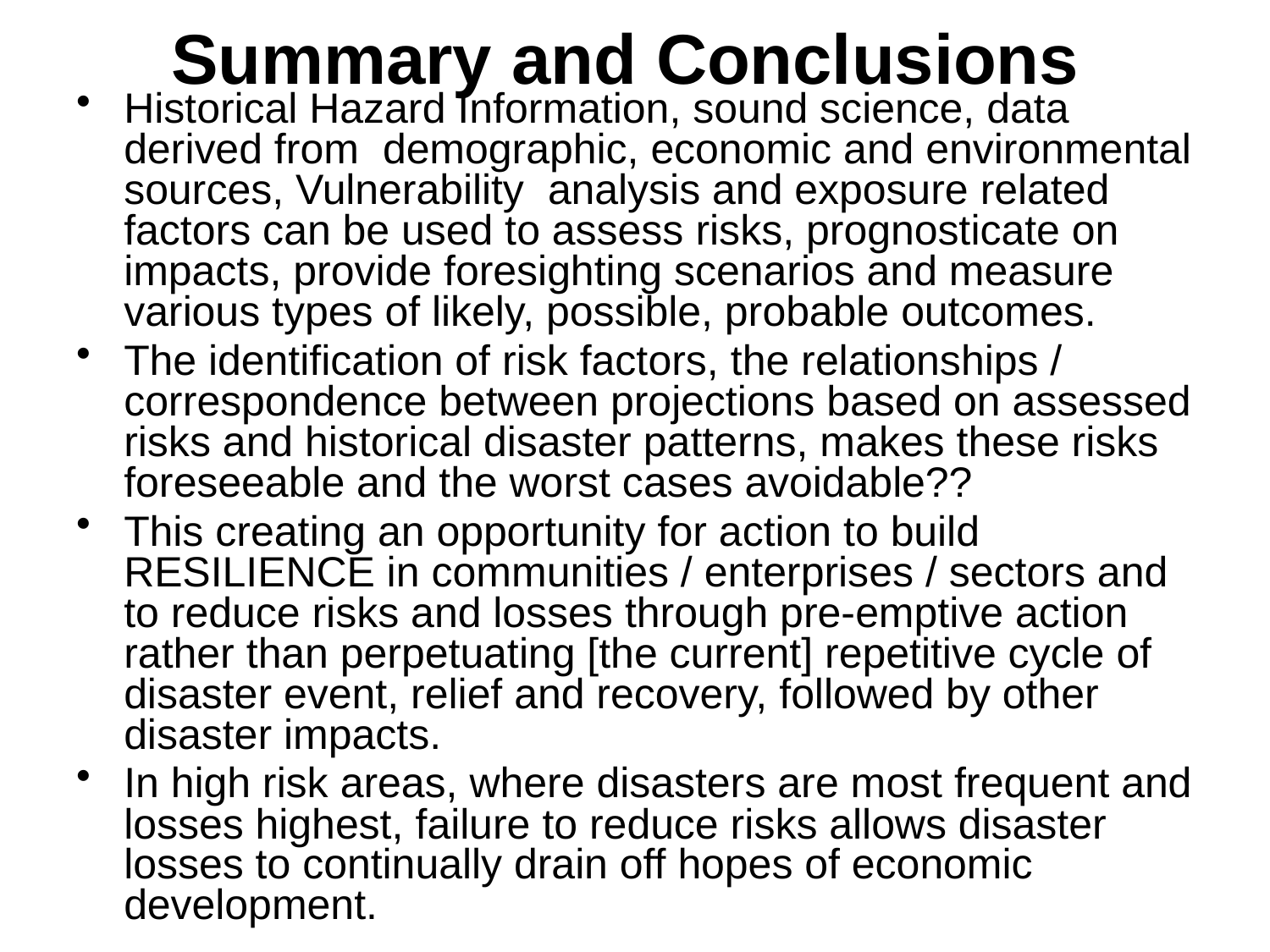

# Summary and Conclusions
Historical Hazard Information, sound science, data derived from  demographic, economic and environmental sources, Vulnerability  analysis and exposure related factors can be used to assess risks, prognosticate on impacts, provide foresighting scenarios and measure various types of likely, possible, probable outcomes.
The identification of risk factors, the relationships /  correspondence between projections based on assessed risks and historical disaster patterns, makes these risks foreseeable and the worst cases avoidable??
This creating an opportunity for action to build RESILIENCE in communities / enterprises / sectors and to reduce risks and losses through pre-emptive action rather than perpetuating [the current] repetitive cycle of disaster event, relief and recovery, followed by other disaster impacts.
In high risk areas, where disasters are most frequent and losses highest, failure to reduce risks allows disaster losses to continually drain off hopes of economic development.